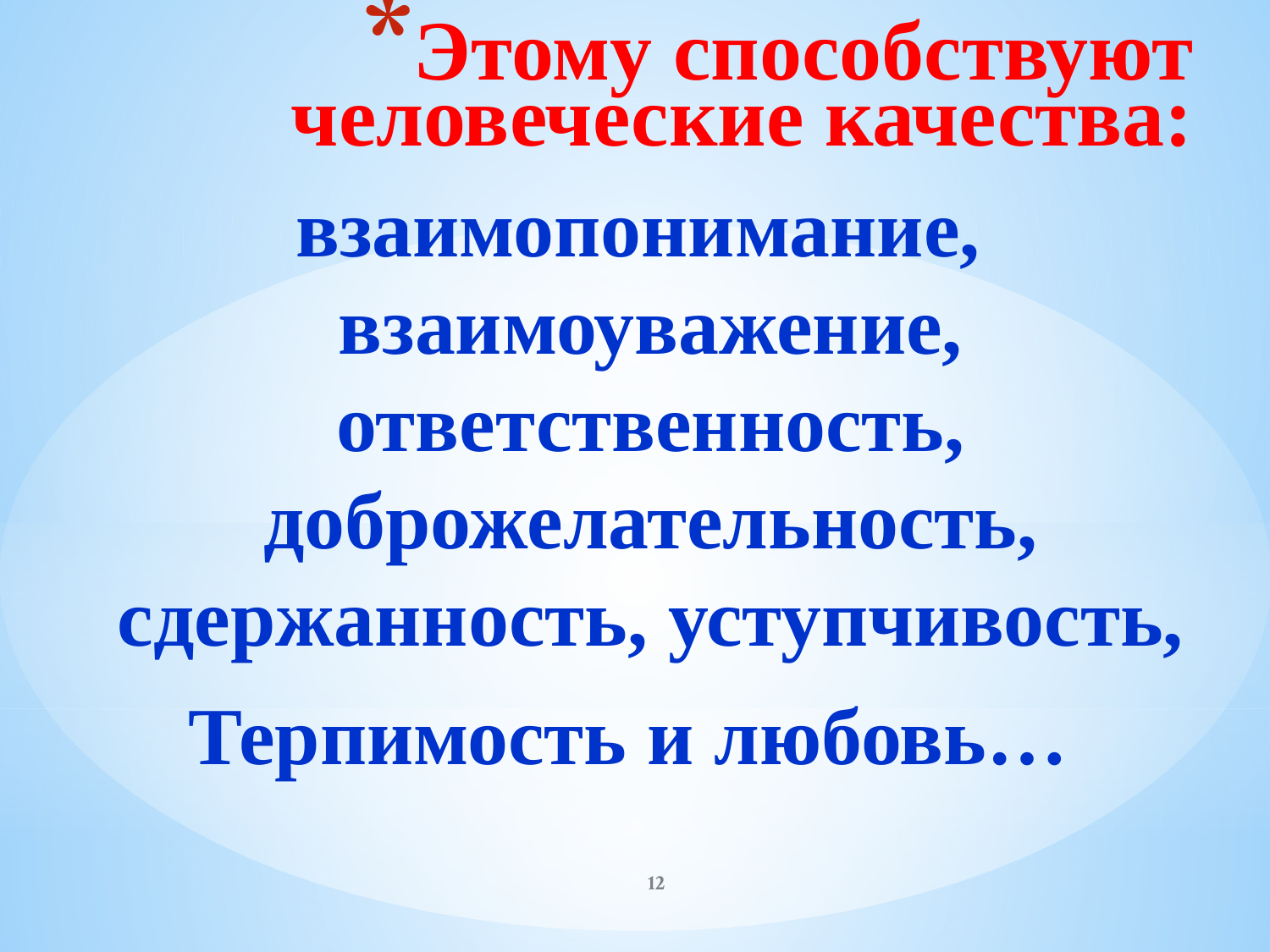

# Этому способствуют человеческие качества:
взаимопонимание, взаимоуважение, ответственность, доброжелательность, сдержанность, уступчивость,
Терпимость и любовь…
12